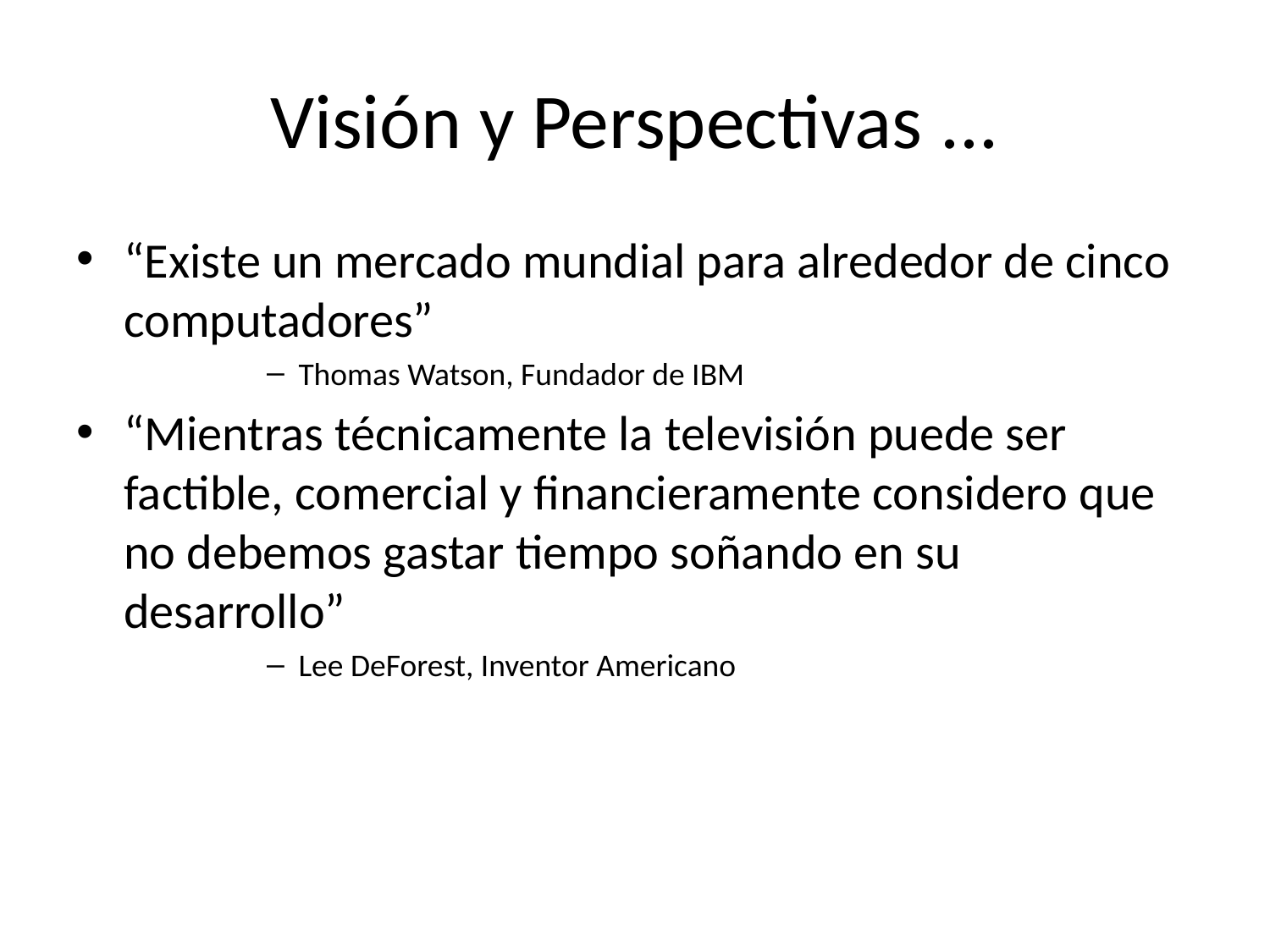

# Visión y Perspectivas ...
“Existe un mercado mundial para alrededor de cinco computadores”
Thomas Watson, Fundador de IBM
“Mientras técnicamente la televisión puede ser factible, comercial y financieramente considero que no debemos gastar tiempo soñando en su desarrollo”
Lee DeForest, Inventor Americano